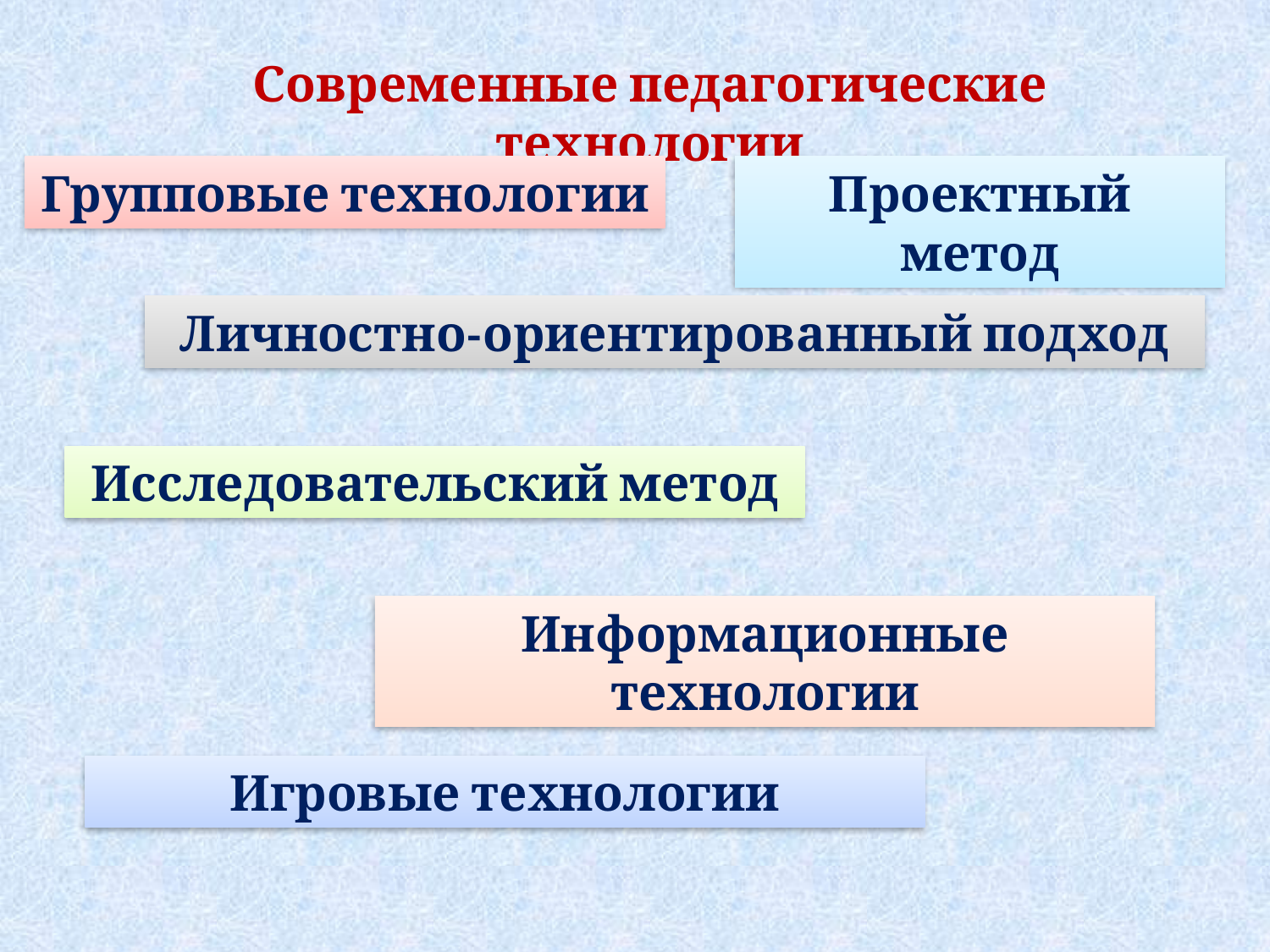

Современные педагогические технологии
Групповые технологии
Проектный метод
Личностно-ориентированный подход
Исследовательский метод
Информационные технологии
Игровые технологии